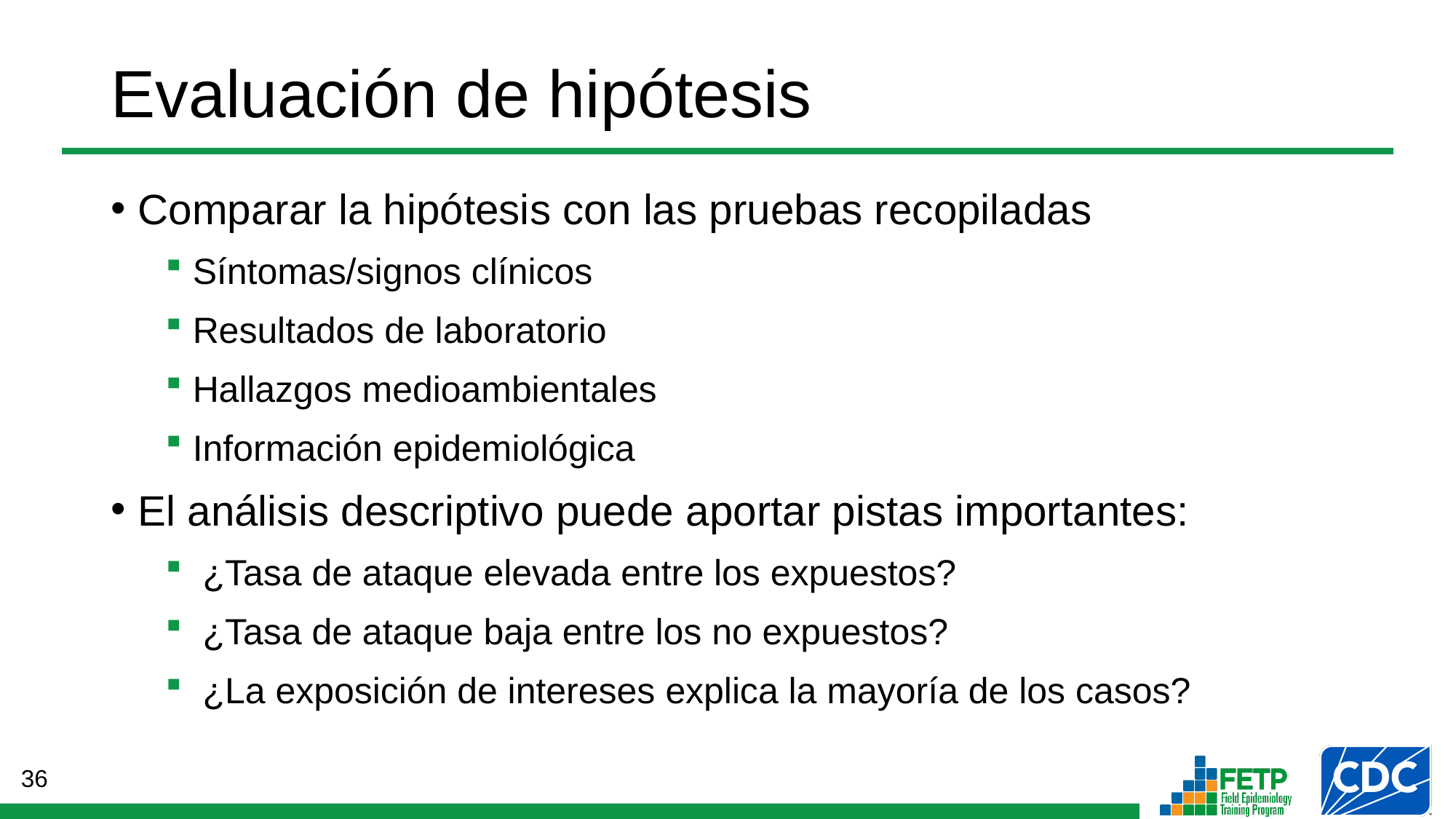

Evaluación de hipótesis
Comparar la hipótesis con las pruebas recopiladas
Síntomas/signos clínicos
Resultados de laboratorio
Hallazgos medioambientales
Información epidemiológica
El análisis descriptivo puede aportar pistas importantes:
 ¿Tasa de ataque elevada entre los expuestos?
 ¿Tasa de ataque baja entre los no expuestos?
 ¿La exposición de intereses explica la mayoría de los casos?